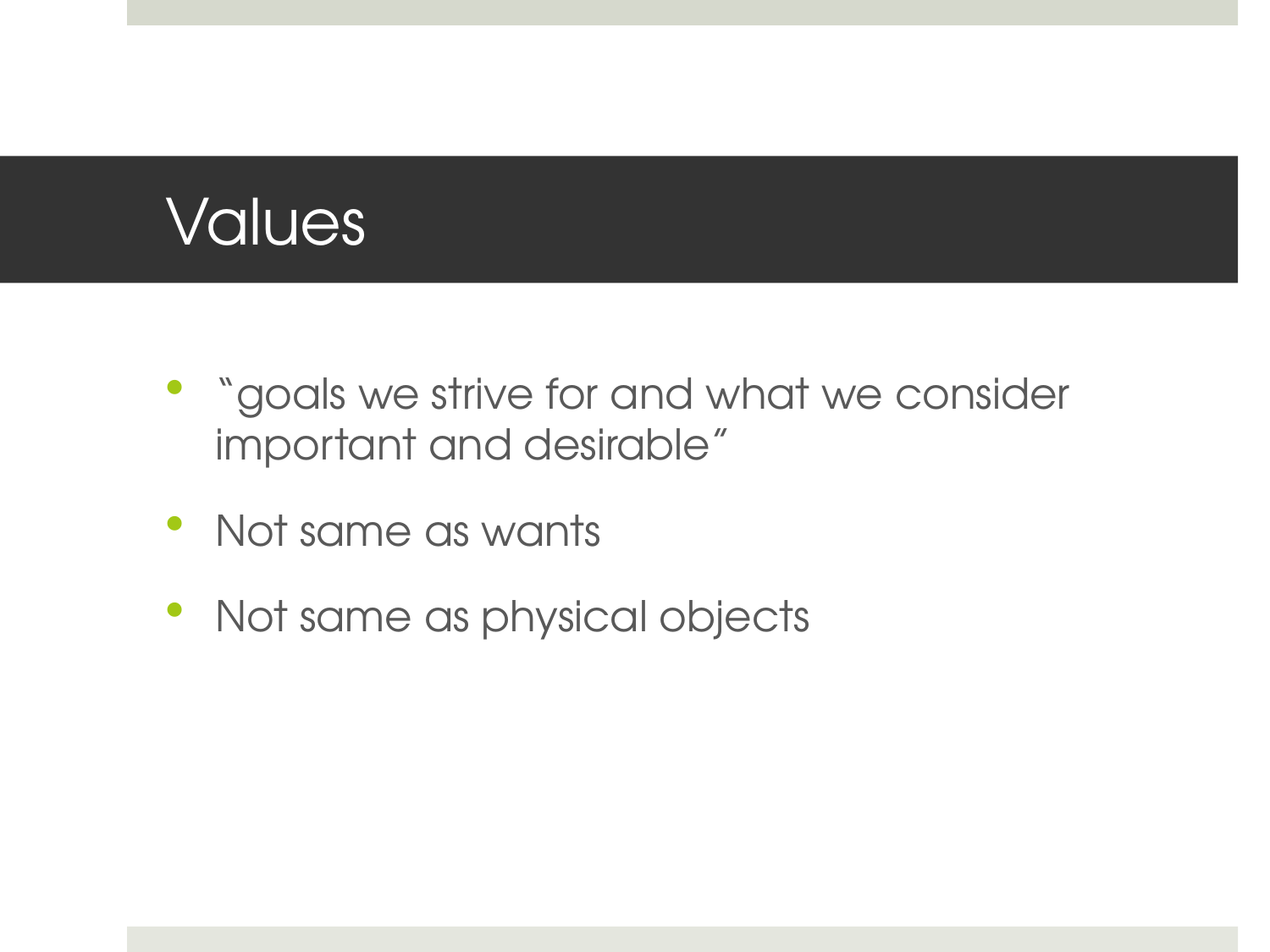

# Values
“goals we strive for and what we consider important and desirable”
Not same as wants
Not same as physical objects